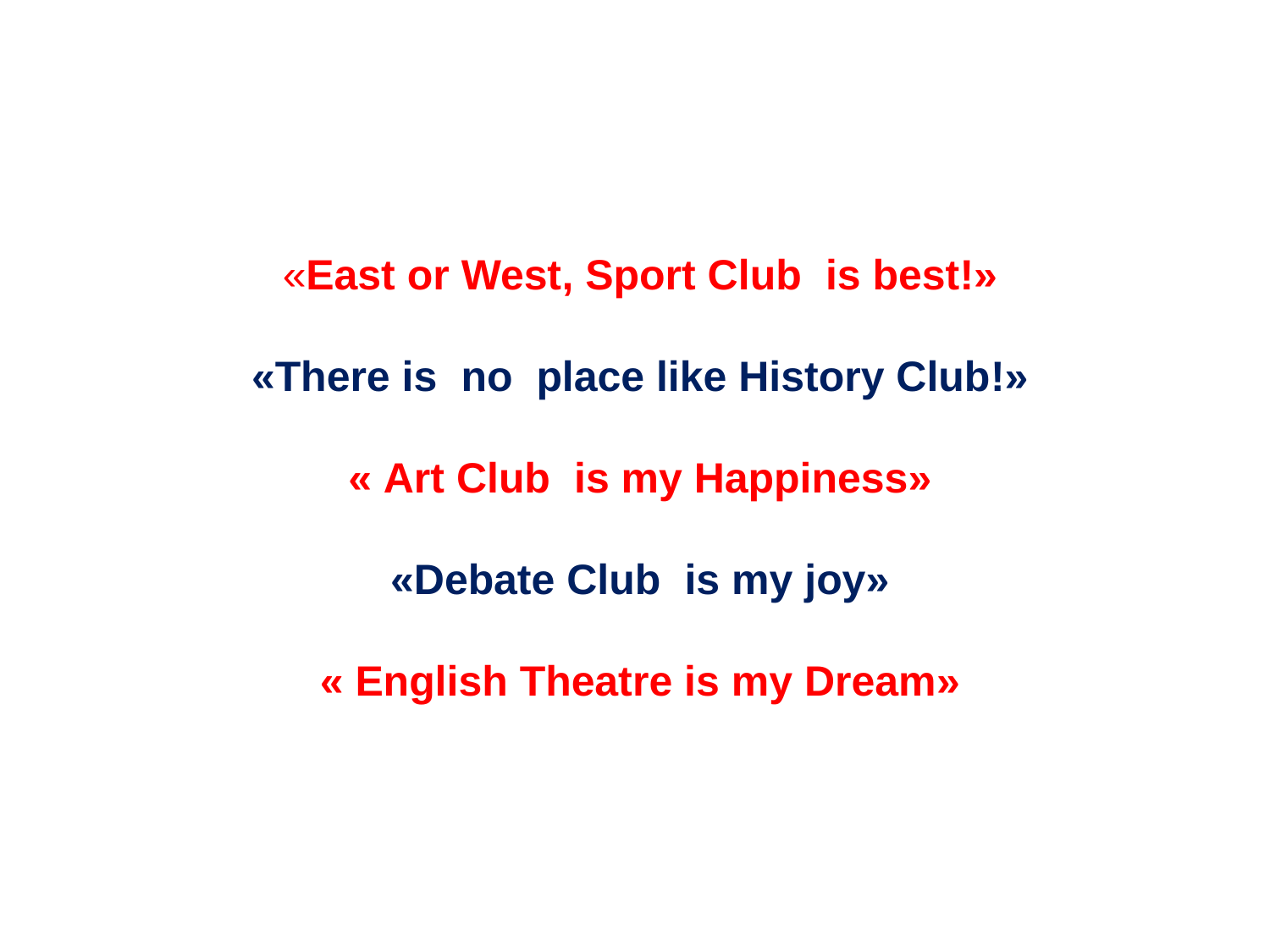

# «East or West, Sport Club  is best!» «There is  no  place like History Club!» « Art Club  is my Happiness» «Debate Club  is my joy» « English Theatre is my Dream»